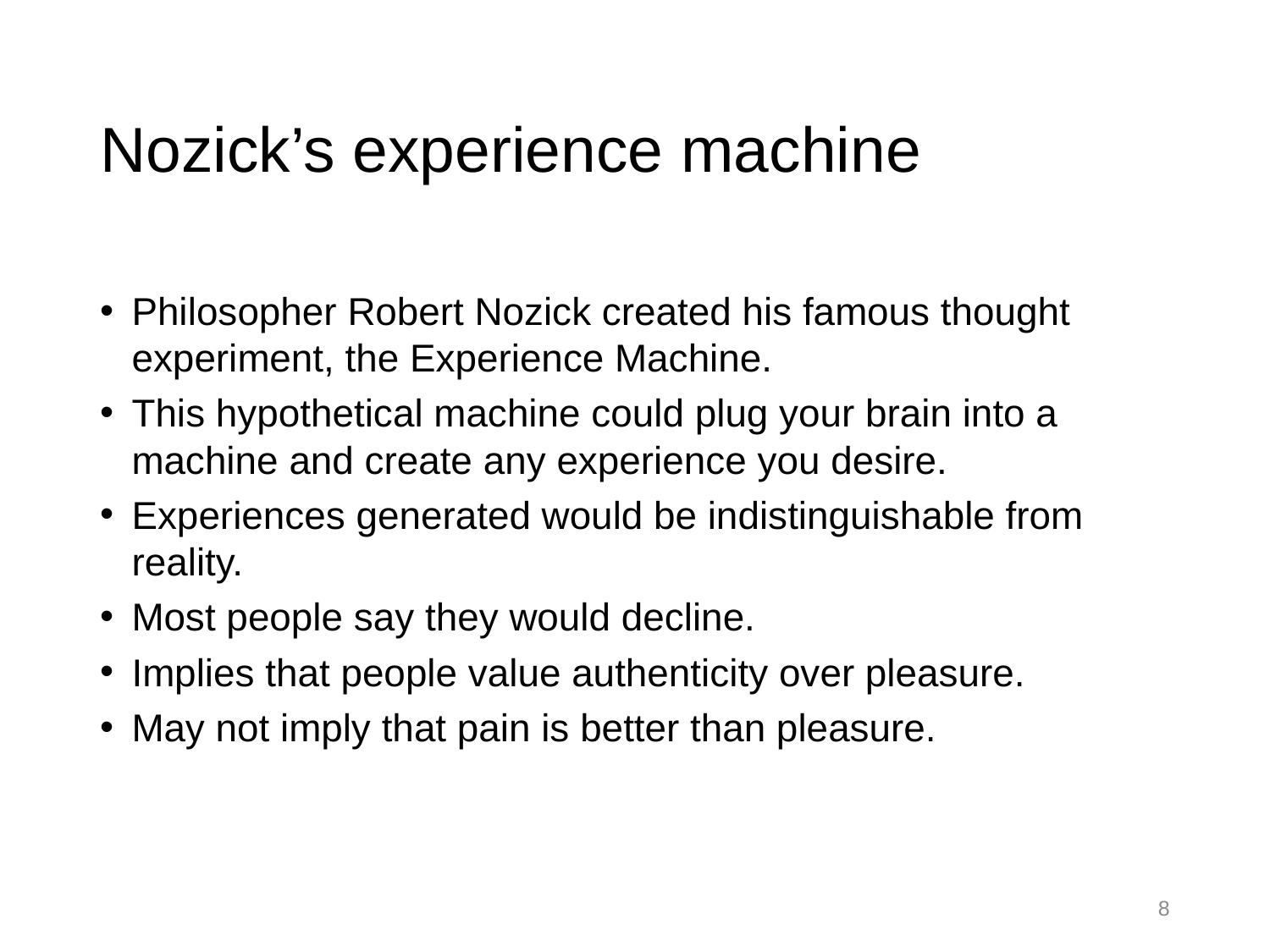

# Nozick’s experience machine
Philosopher Robert Nozick created his famous thought experiment, the Experience Machine.
This hypothetical machine could plug your brain into a machine and create any experience you desire.
Experiences generated would be indistinguishable from reality.
Most people say they would decline.
Implies that people value authenticity over pleasure.
May not imply that pain is better than pleasure.
8